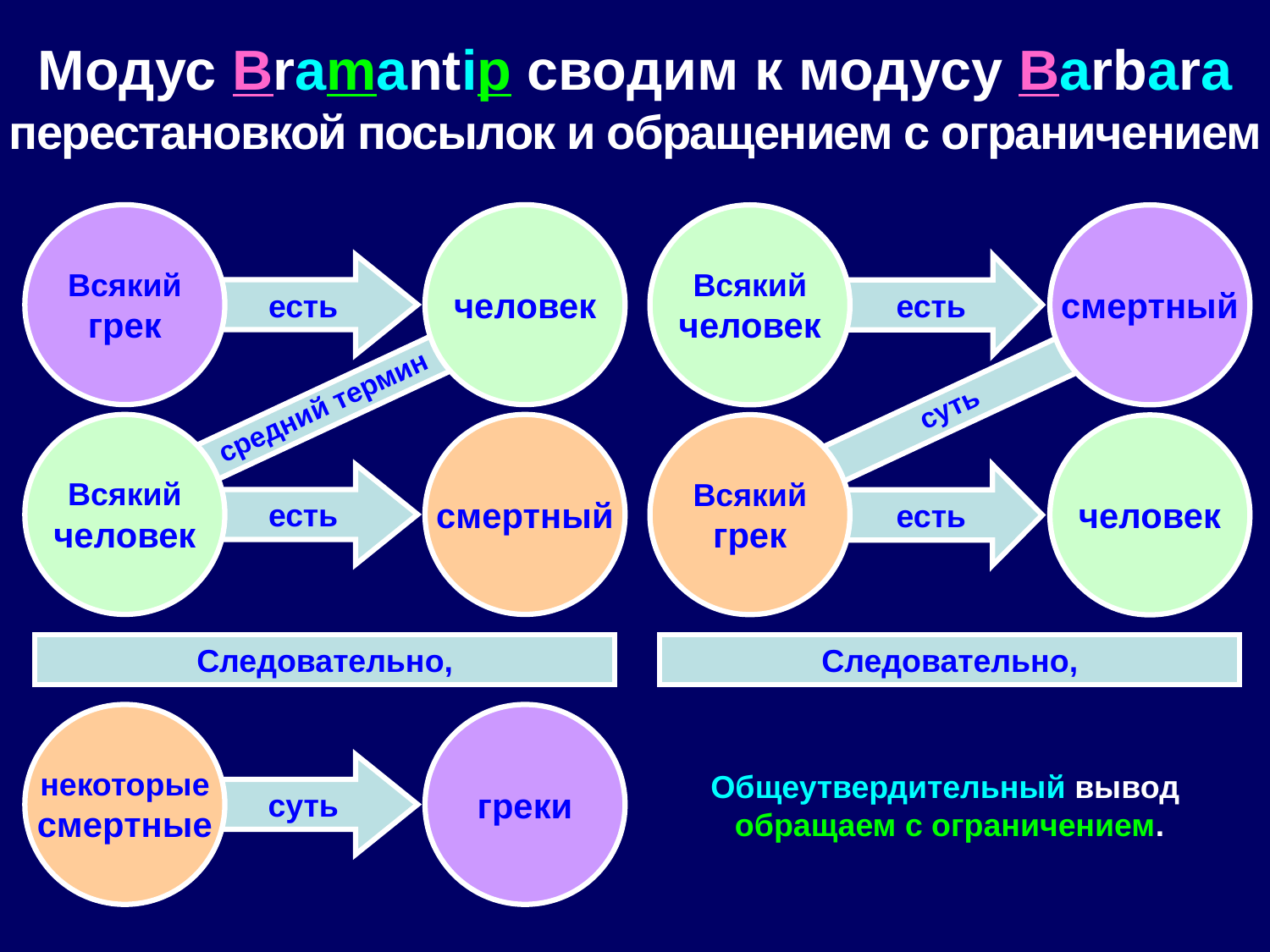

Модус Bramantip сводим к модусу Barbara
перестановкой посылок и обращением с ограничением
Всякий
грек
человек
Всякий
человек
смертный
есть
есть
 средний термин
суть
Всякий
человек
смертный
Всякий
грек
человек
есть
есть
Следовательно,
Следовательно,
некоторые
смертные
греки
Общеутвердительный вывод
обращаем с ограничением.
суть